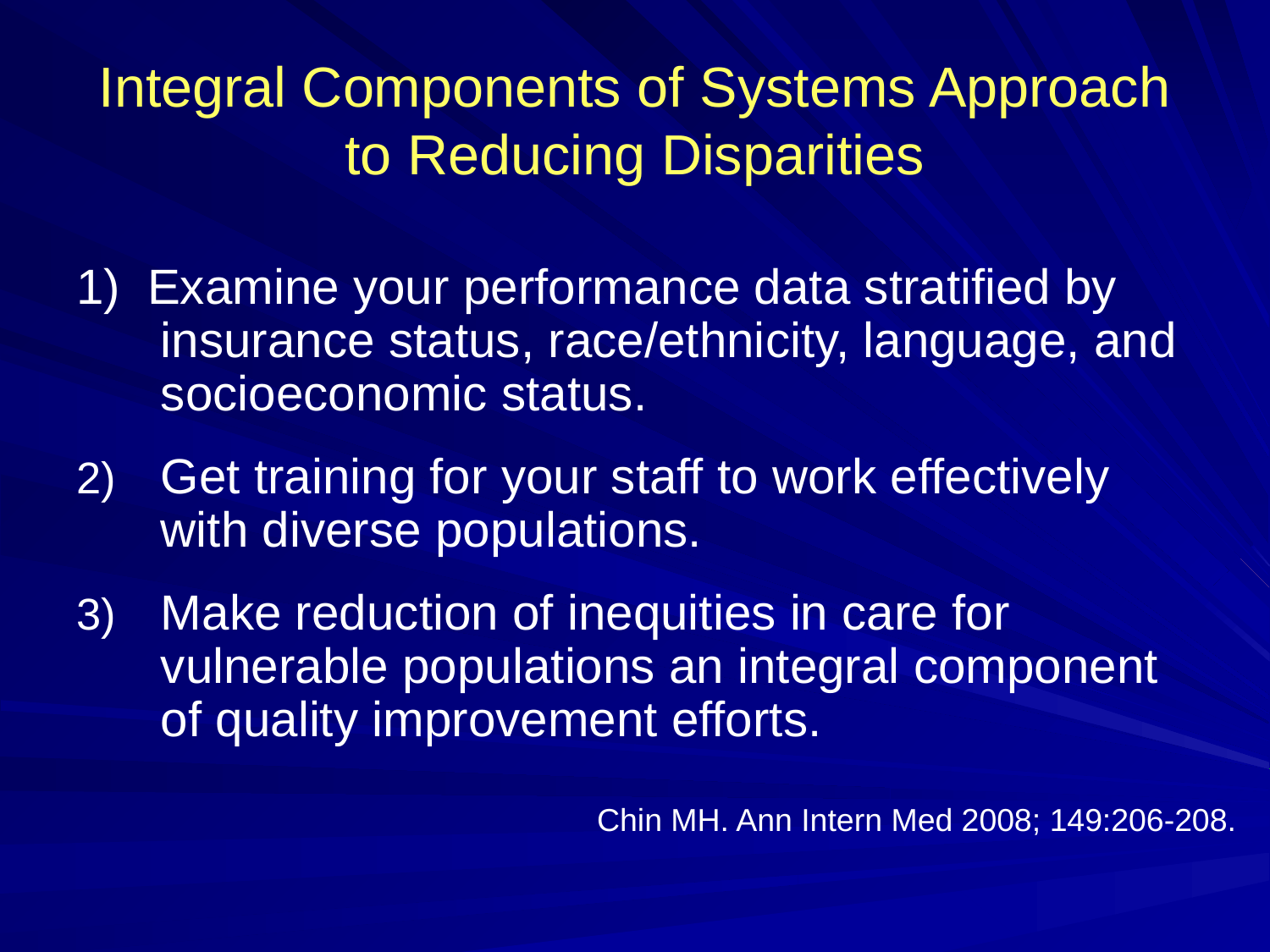

# Integral Components of Systems Approach to Reducing Disparities
1)  Examine your performance data stratified by insurance status, race/ethnicity, language, and socioeconomic status.
Get training for your staff to work effectively with diverse populations.
Make reduction of inequities in care for vulnerable populations an integral component of quality improvement efforts.
Chin MH. Ann Intern Med 2008; 149:206-208.